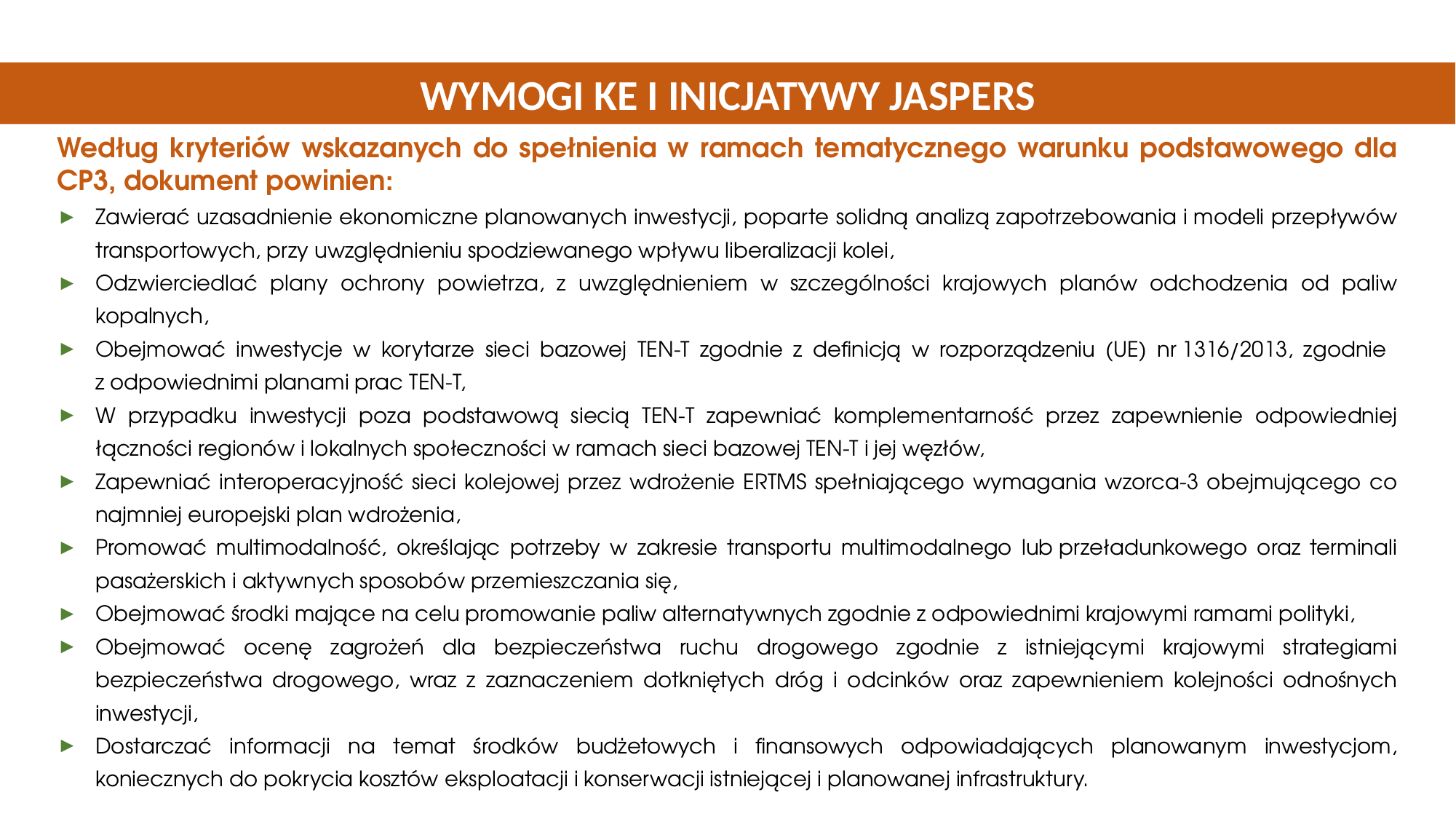

WYMOGI KE I INICJATYWY JASPERS
Według kryteriów wskazanych do spełnienia w ramach tematycznego warunku podstawowego dla CP3, dokument powinien:
Zawierać uzasadnienie ekonomiczne planowanych inwestycji, poparte solidną analizą zapotrzebowania i modeli przepływów transportowych, przy uwzględnieniu spodziewanego wpływu liberalizacji kolei,
Odzwierciedlać plany ochrony powietrza, z uwzględnieniem w szczególności krajowych planów odchodzenia od paliw kopalnych,
Obejmować inwestycje w korytarze sieci bazowej TEN-T zgodnie z definicją w rozporządzeniu (UE) nr 1316/2013, zgodnie
z odpowiednimi planami prac TEN-T,
W przypadku inwestycji poza podstawową siecią TEN-T zapewniać komplementarność przez zapewnienie odpowiedniej łączności regionów i lokalnych społeczności w ramach sieci bazowej TEN-T i jej węzłów,
Zapewniać interoperacyjność sieci kolejowej przez wdrożenie ERTMS spełniającego wymagania wzorca-3 obejmującego co najmniej europejski plan wdrożenia,
Promować multimodalność, określając potrzeby w zakresie transportu multimodalnego lub przeładunkowego oraz terminali pasażerskich i aktywnych sposobów przemieszczania się,
Obejmować środki mające na celu promowanie paliw alternatywnych zgodnie z odpowiednimi krajowymi ramami polityki,
Obejmować ocenę zagrożeń dla bezpieczeństwa ruchu drogowego zgodnie z istniejącymi krajowymi strategiami bezpieczeństwa drogowego, wraz z zaznaczeniem dotkniętych dróg i odcinków oraz zapewnieniem kolejności odnośnych inwestycji,
Dostarczać informacji na temat środków budżetowych i finansowych odpowiadających planowanym inwestycjom, koniecznych do pokrycia kosztów eksploatacji i konserwacji istniejącej i planowanej infrastruktury.